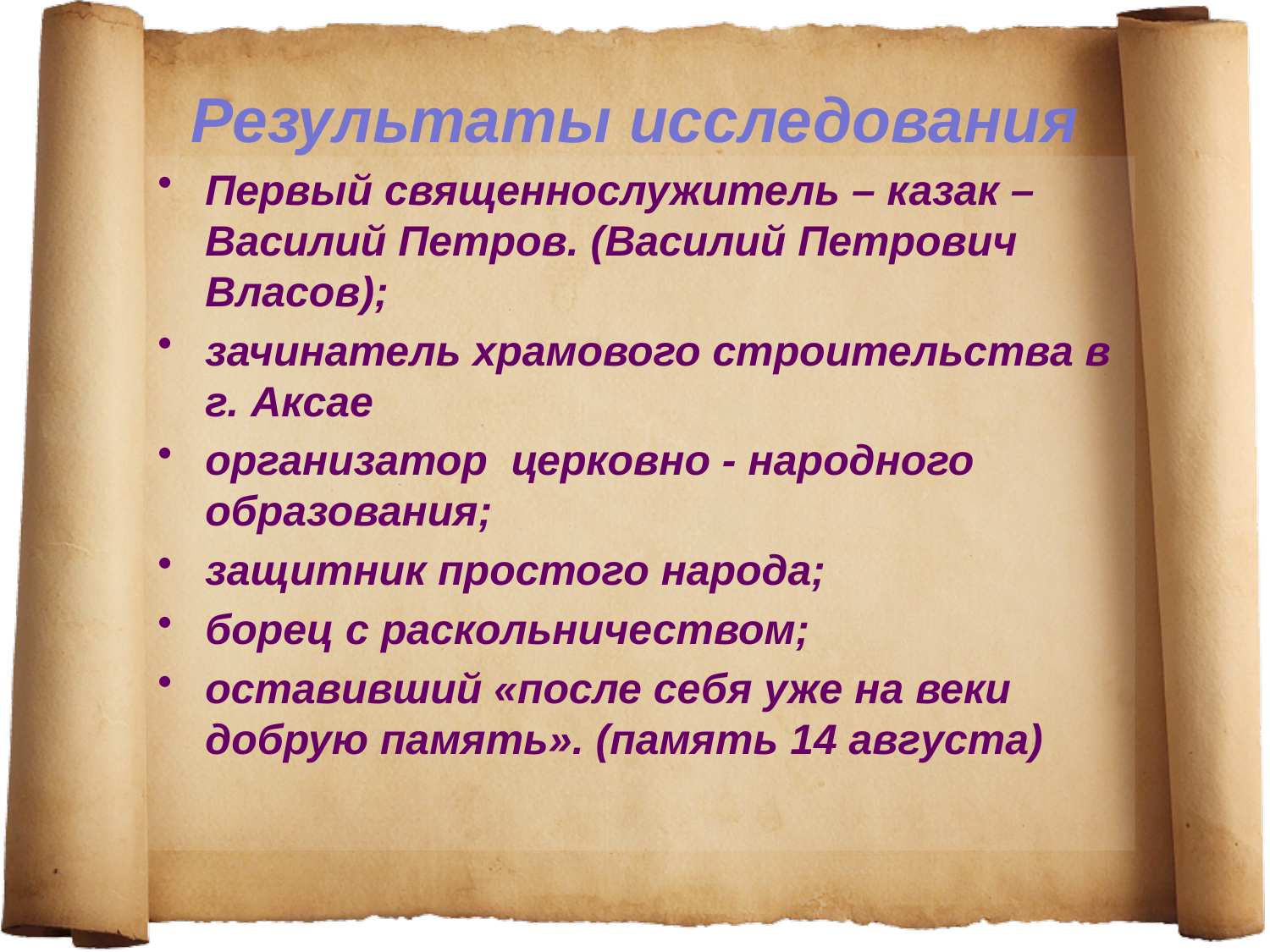

# Результаты исследования
Первый священнослужитель – казак – Василий Петров. (Василий Петрович Власов);
зачинатель храмового строительства в г. Аксае
организатор  церковно - народного образования;
защитник простого народа;
борец с раскольничеством;
оставивший «после себя уже на веки добрую память». (память 14 августа)